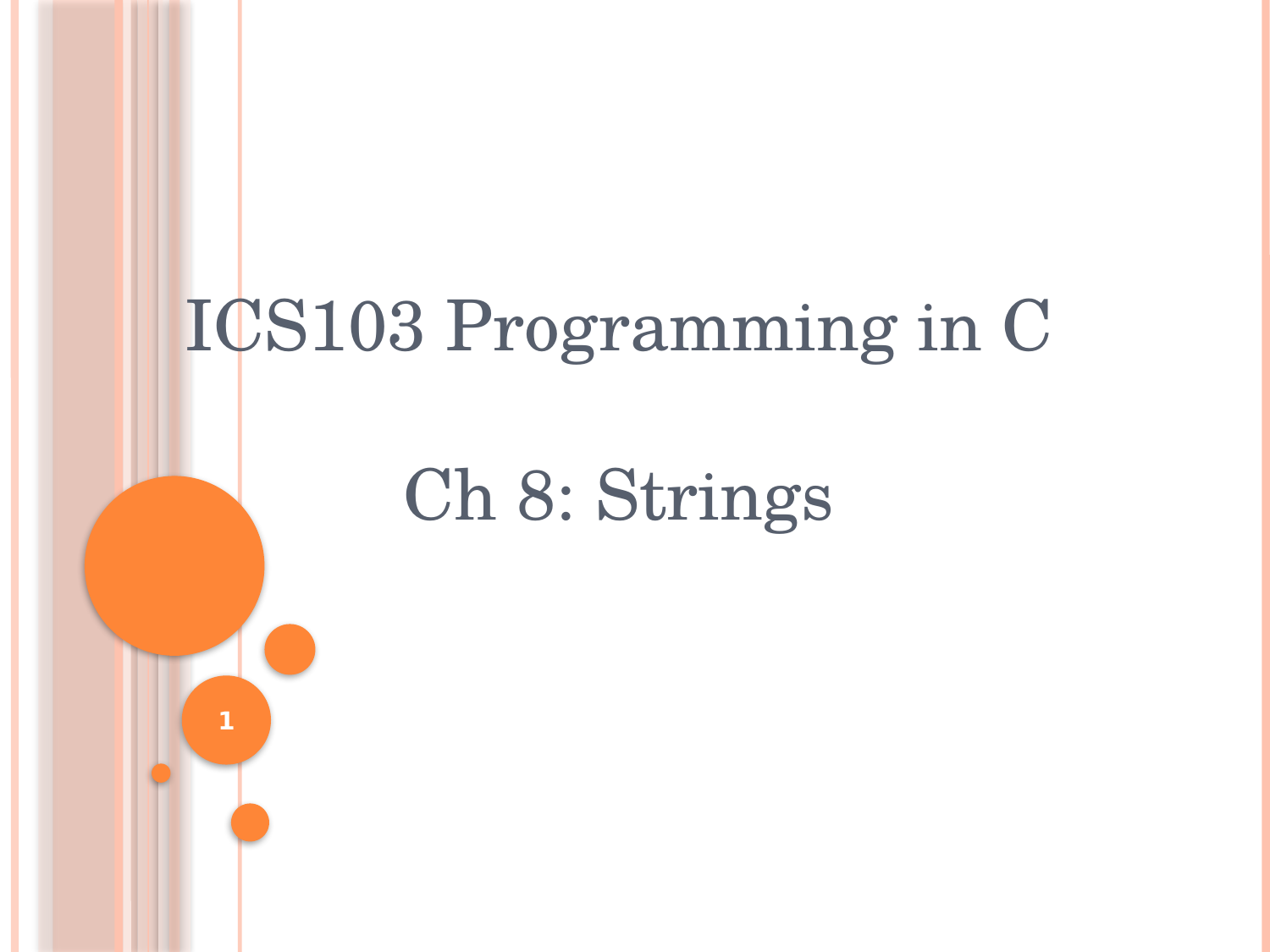

ICS103 Programming in C
Ch 8: Strings
1